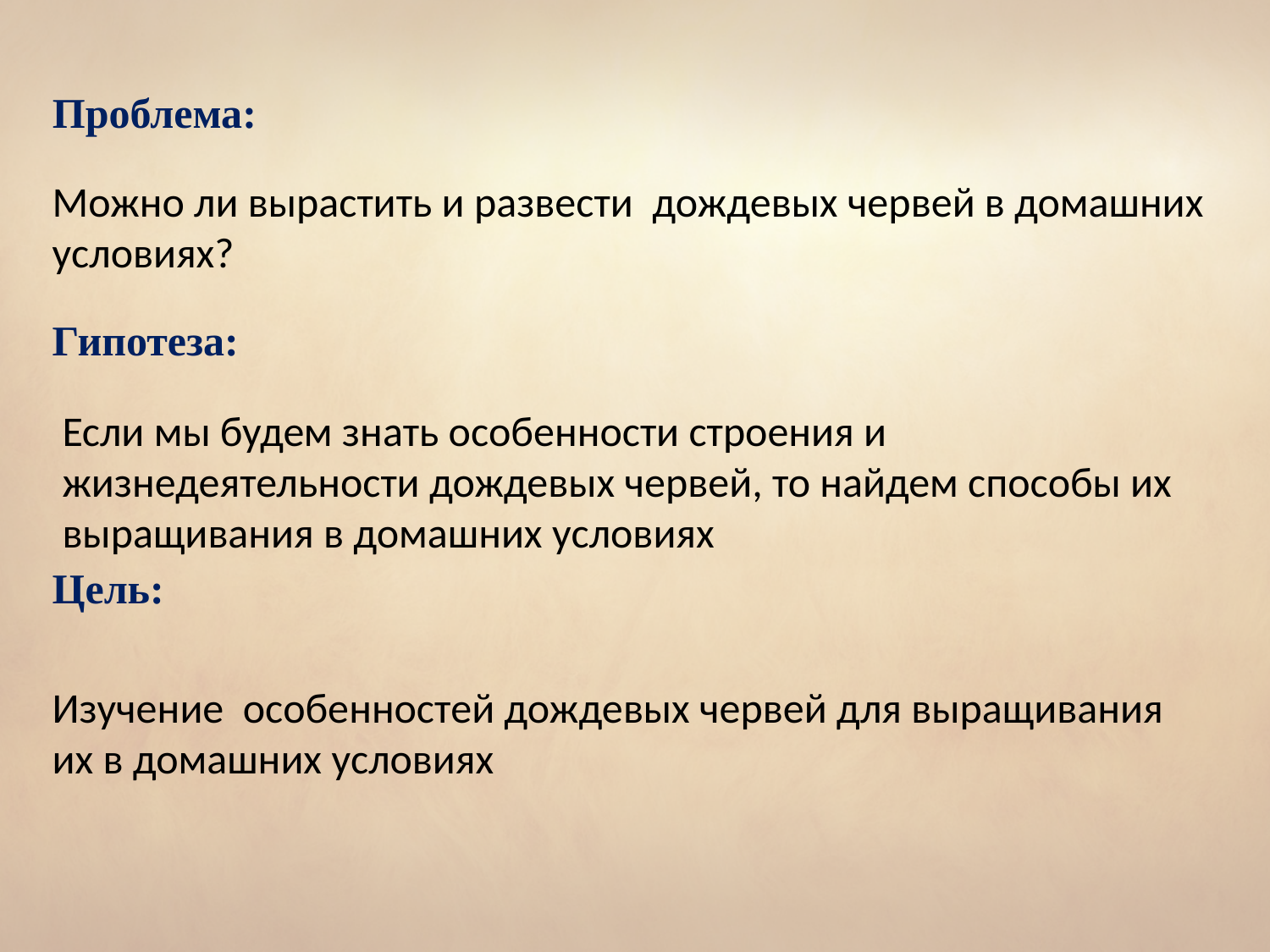

Проблема:
Можно ли вырастить и развести  дождевых червей в домашних условиях?
Гипотеза:
Если мы будем знать особенности строения и  жизнедеятельности дождевых червей, то найдем способы их выращивания в домашних условиях
Цель:
Изучение  особенностей дождевых червей для выращивания их в домашних условиях